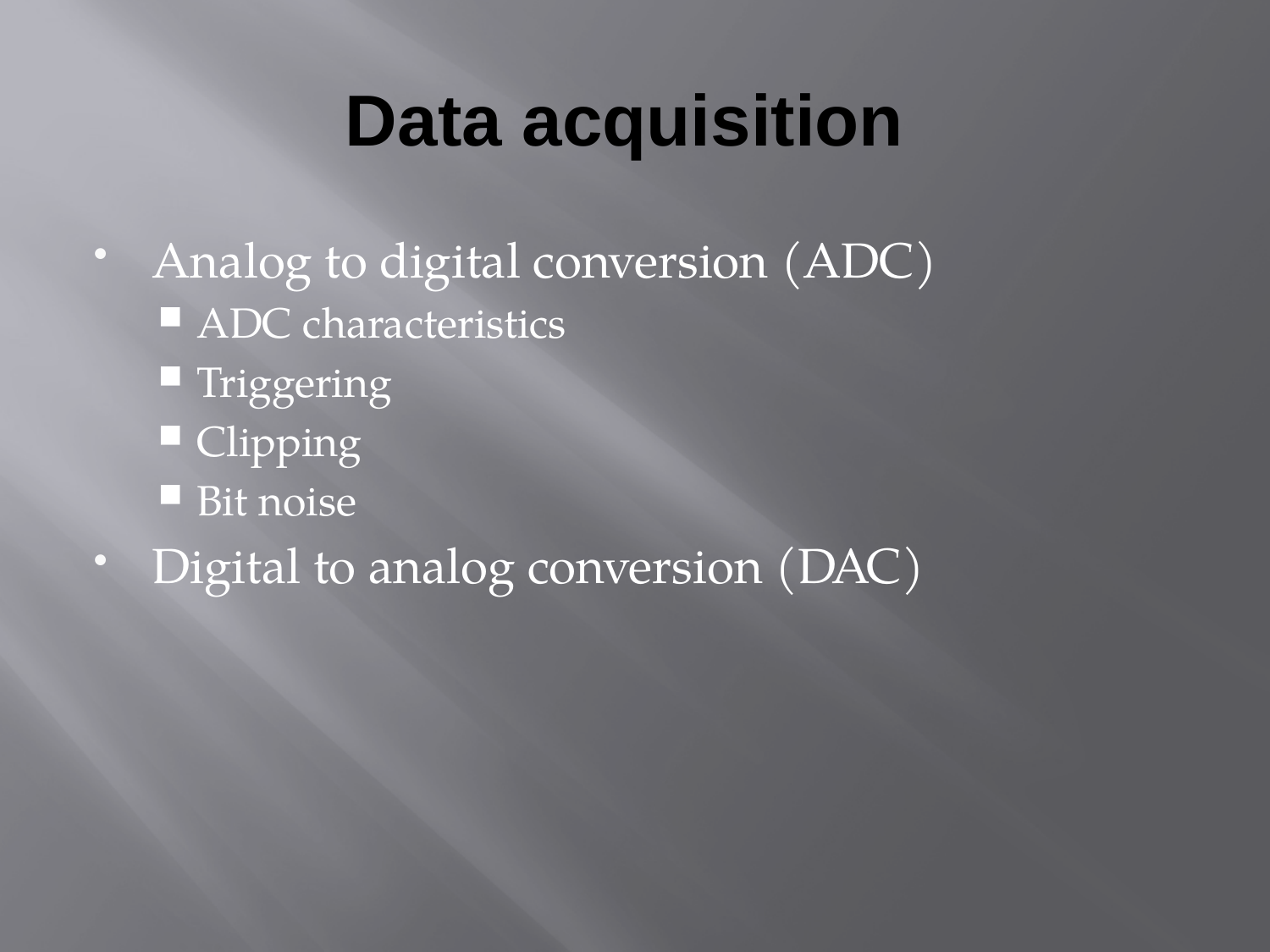

# Data acquisition
Analog to digital conversion (ADC)
ADC characteristics
Triggering
Clipping
Bit noise
Digital to analog conversion (DAC)